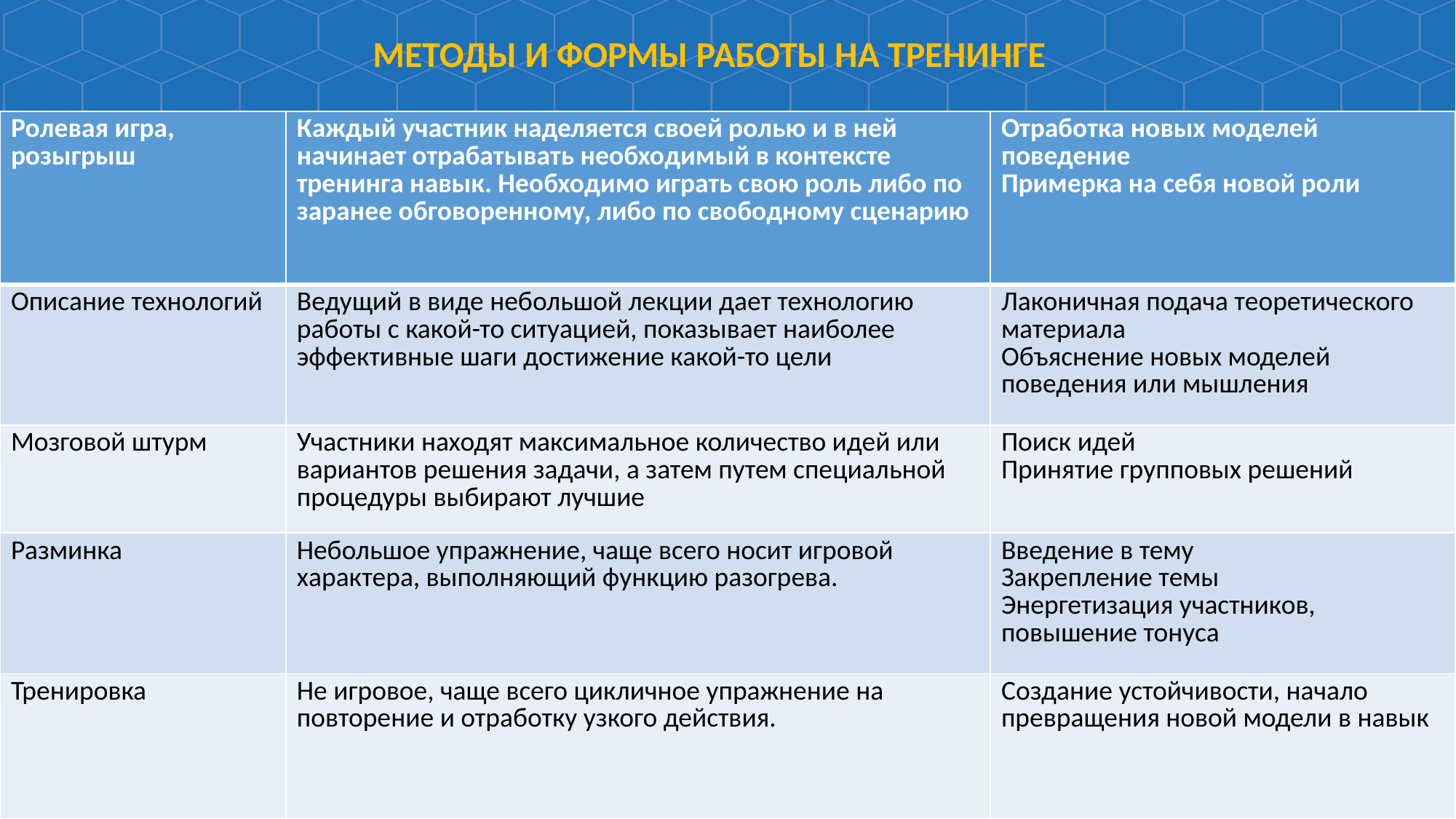

МЕТОДЫ И ФОРМЫ РАБОТЫ НА ТРЕНИНГЕ
| Ролевая игра, розыгрыш | Каждый участник наделяется своей ролью и в ней начинает отрабатывать необходимый в контексте тренинга навык. Необходимо играть свою роль либо по заранее обговоренному, либо по свободному сценарию | Отработка новых моделей поведение Примерка на себя новой роли |
| --- | --- | --- |
| Описание технологий | Ведущий в виде небольшой лекции дает технологию работы с какой-то ситуацией, показывает наиболее эффективные шаги достижение какой-то цели | Лаконичная подача теоретического материала Объяснение новых моделей поведения или мышления |
| Мозговой штурм | Участники находят максимальное количество идей или вариантов решения задачи, а затем путем специальной процедуры выбирают лучшие | Поиск идей Принятие групповых решений |
| Разминка | Небольшое упражнение, чаще всего носит игровой характера, выполняющий функцию разогрева. | Введение в тему Закрепление темы Энергетизация участников, повышение тонуса |
| Тренировка | Не игровое, чаще всего цикличное упражнение на повторение и отработку узкого действия. | Создание устойчивости, начало превращения новой модели в навык |